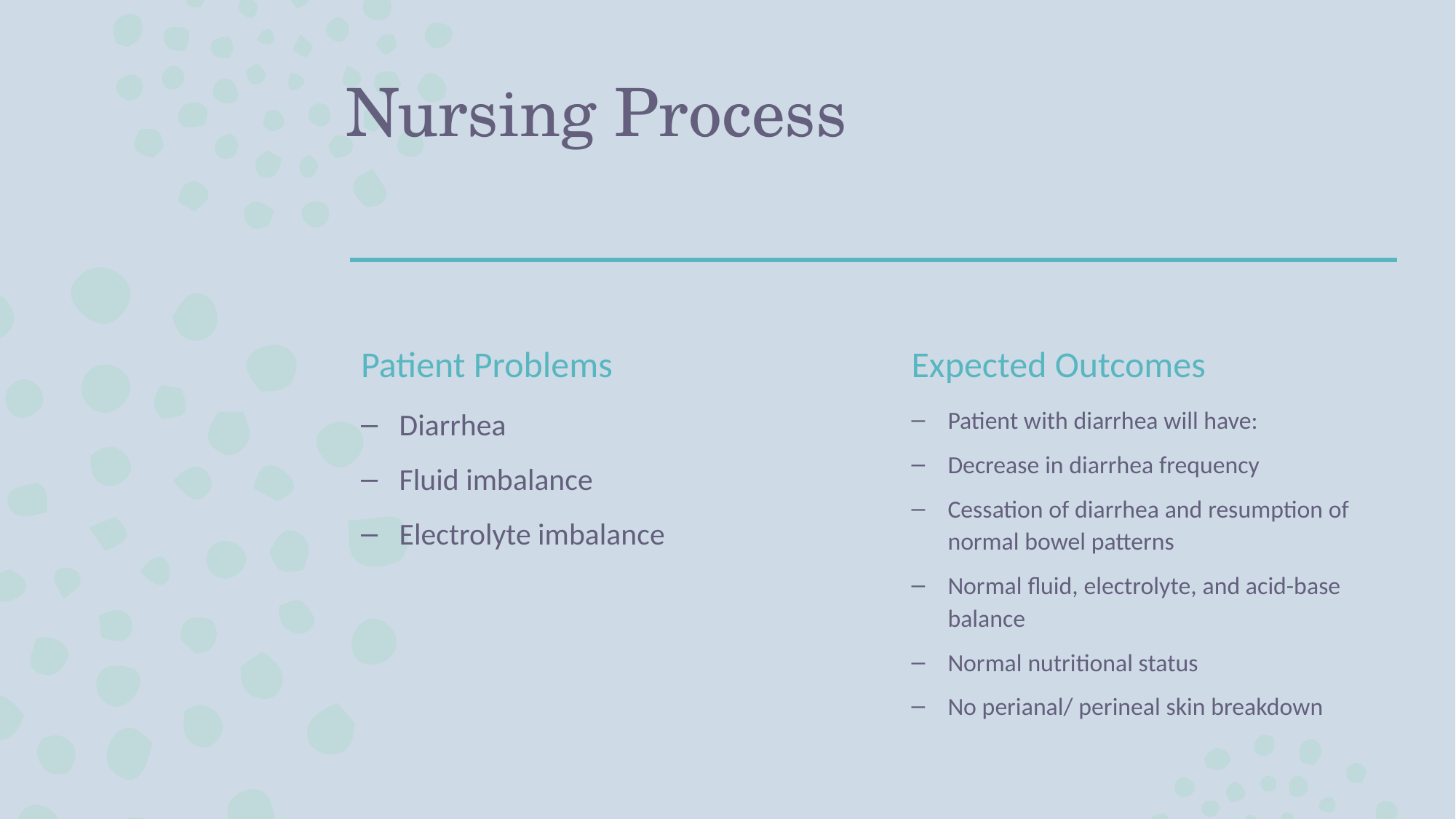

# Nursing Process
Patient Problems
Expected Outcomes
Diarrhea
Fluid imbalance
Electrolyte imbalance
Patient with diarrhea will have:
Decrease in diarrhea frequency
Cessation of diarrhea and resumption of normal bowel patterns
Normal fluid, electrolyte, and acid-base balance
Normal nutritional status
No perianal/ perineal skin breakdown